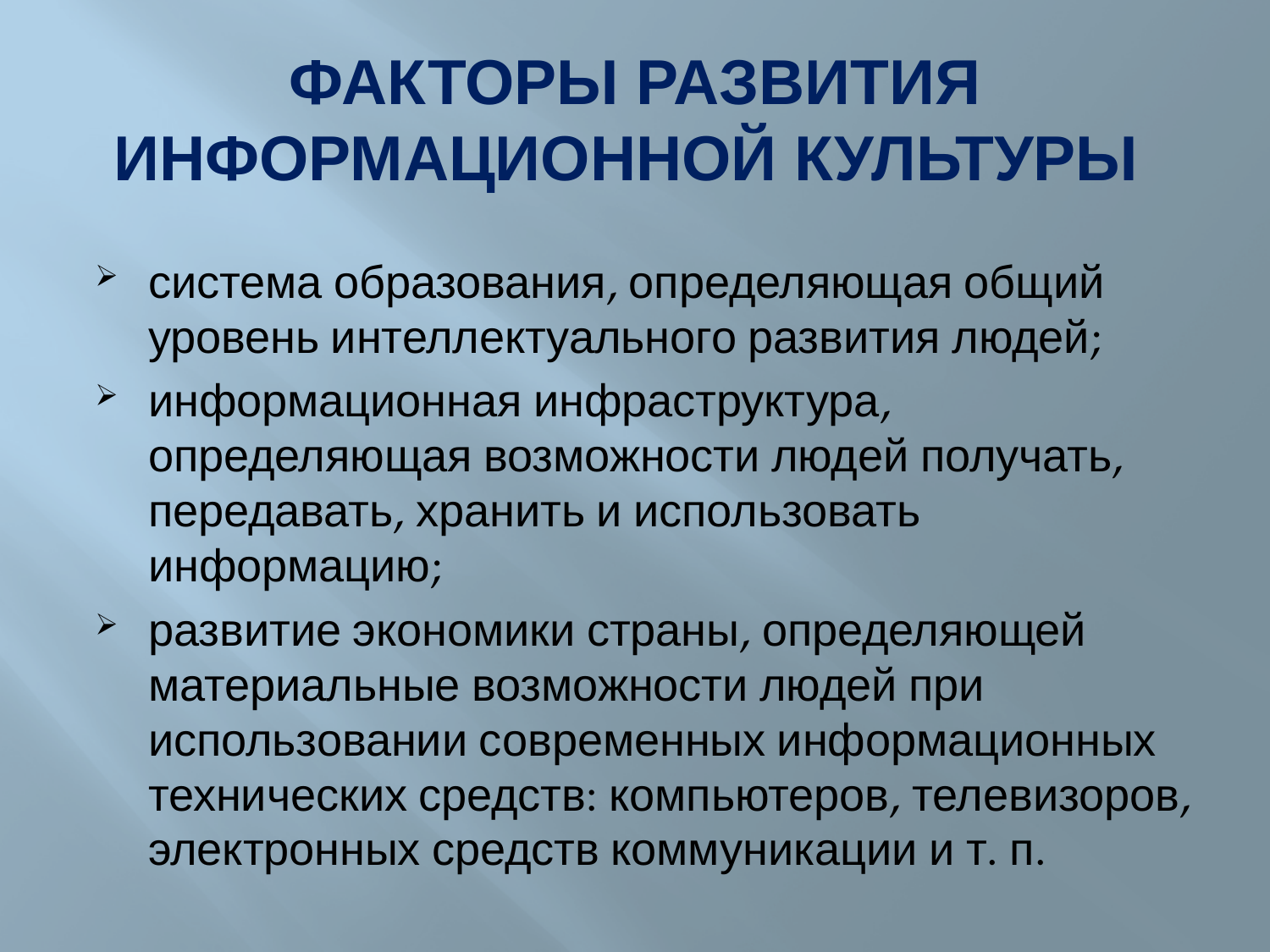

# Факторы развития информационной культуры
система образования, определяющая общий уровень интеллектуального развития людей;
информационная инфраструктура, определяющая возможности людей получать, передавать, хранить и использовать информацию;
развитие экономики страны, определяющей материальные возможности людей при использовании современных информационных технических средств: компьютеров, телевизоров, электронных средств коммуникации и т. п.